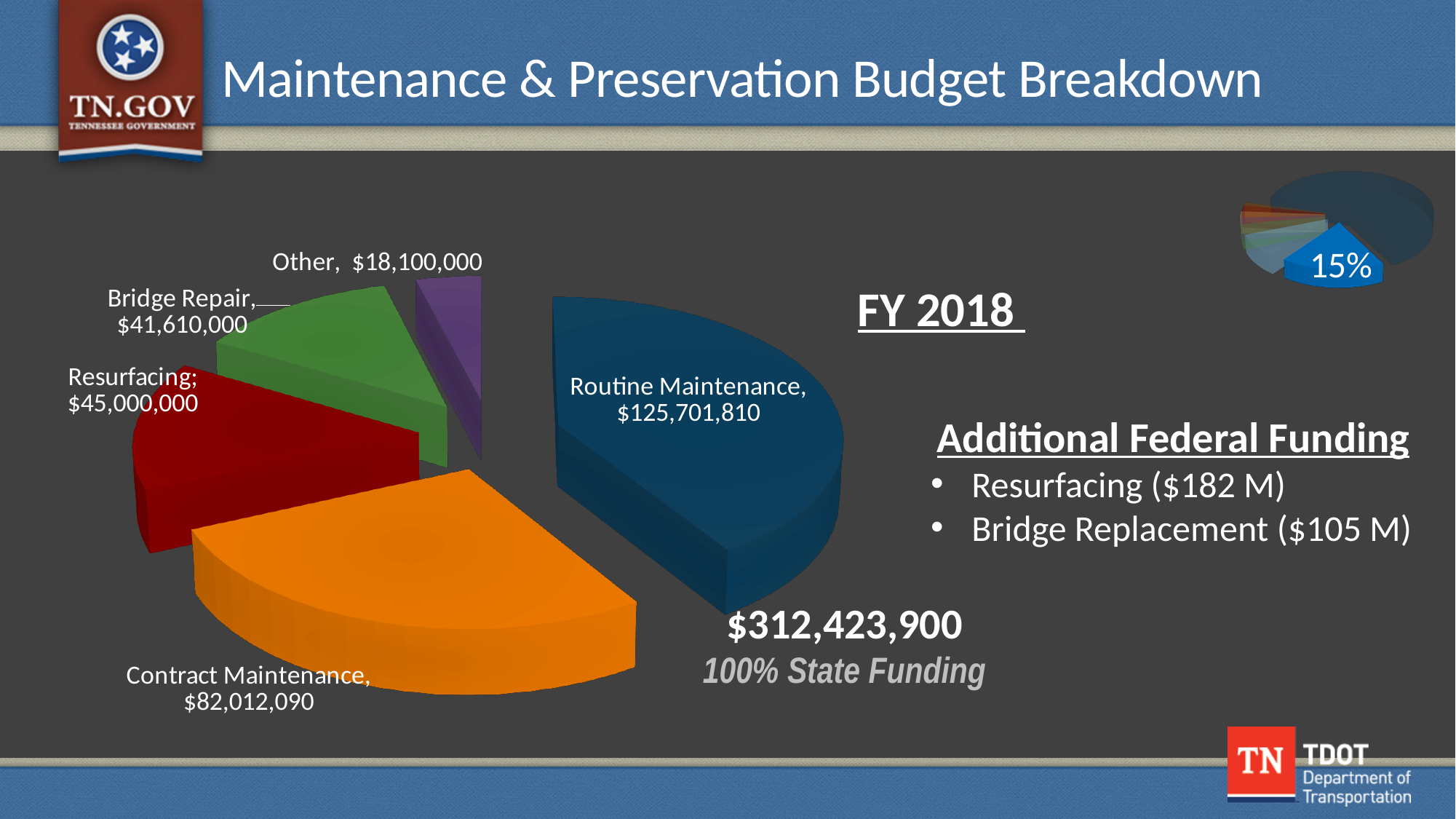

# Maintenance & Preservation Budget Breakdown

[unsupported chart]

15%

[unsupported chart]

FY 2018
 $312,423,900
Additional Federal Funding
Resurfacing ($182 M)
Bridge Replacement ($105 M)
100% State Funding